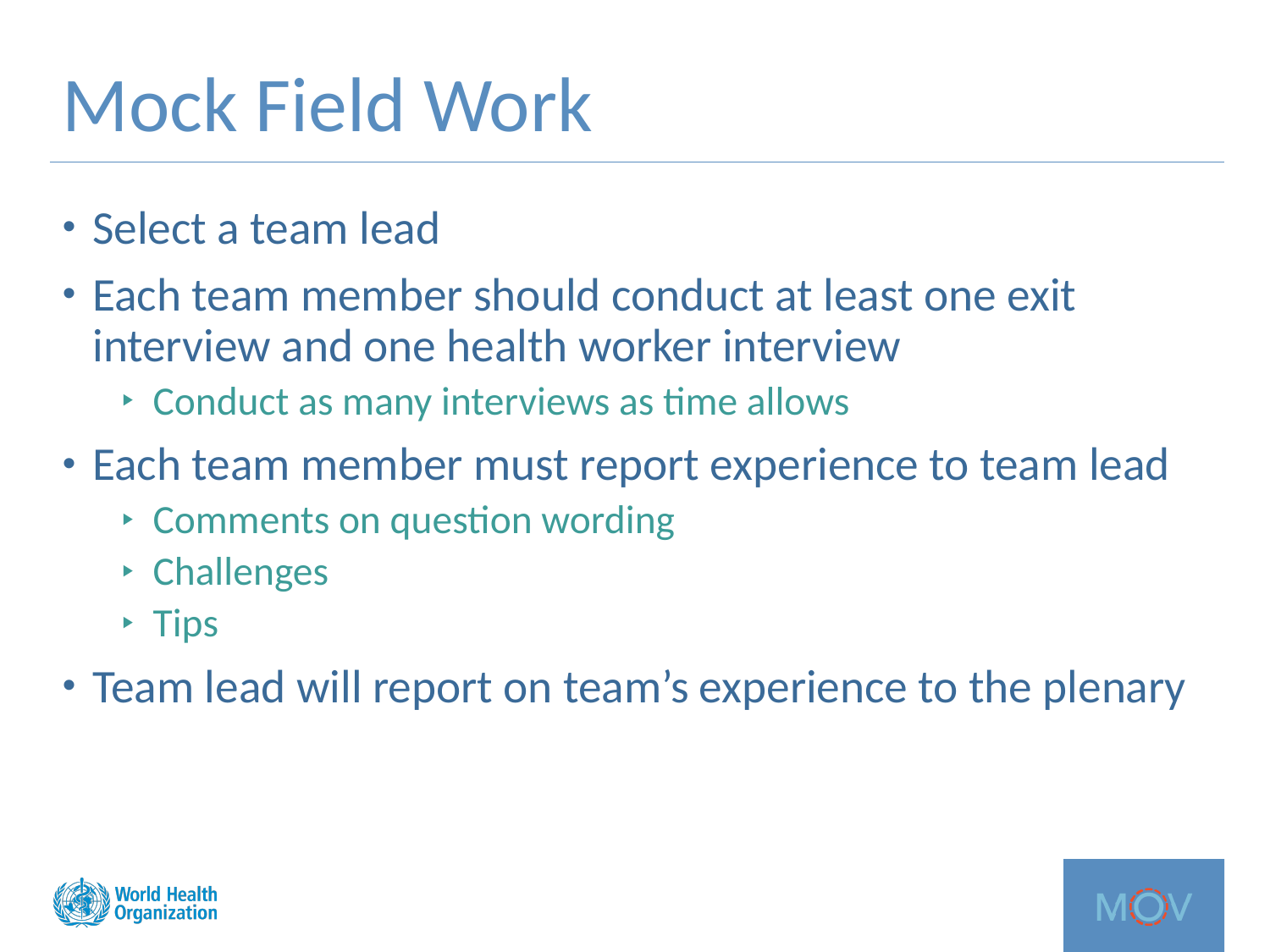

# Mock Field Work
Select a team lead
Each team member should conduct at least one exit interview and one health worker interview
Conduct as many interviews as time allows
Each team member must report experience to team lead
Comments on question wording
Challenges
Tips
Team lead will report on team’s experience to the plenary